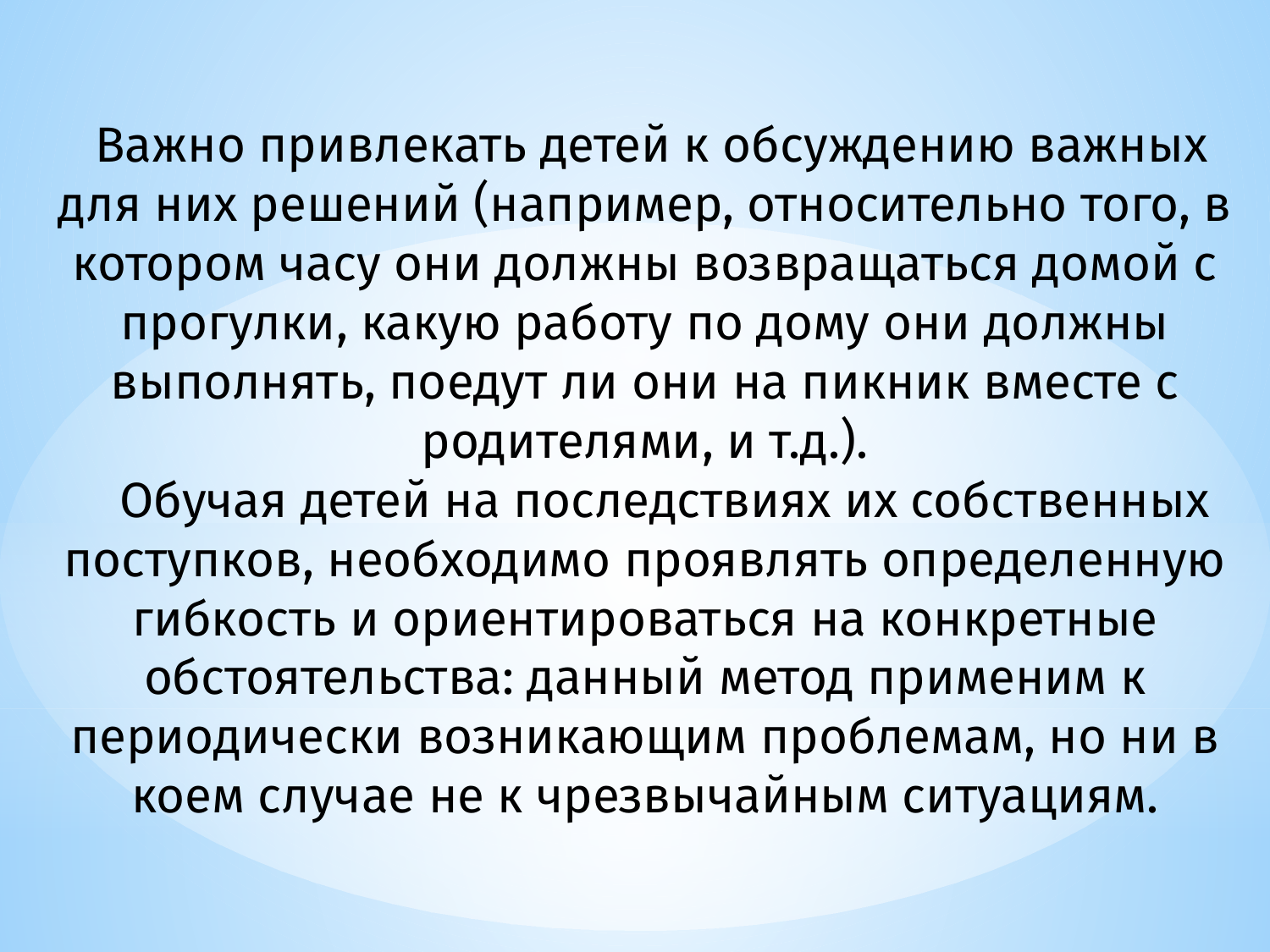

Важно привлекать детей к обсуждению важных для них решений (например, относительно того, в котором часу они должны возвращаться домой с прогулки, какую работу по дому они должны выполнять, поедут ли они на пикник вместе с родителями, и т.д.).
   Обучая детей на последствиях их собственных поступков, необходимо проявлять определенную гибкость и ориентироваться на конкретные обстоятельства: данный метод применим к периодически возникающим проблемам, но ни в коем случае не к чрезвычайным ситуациям.